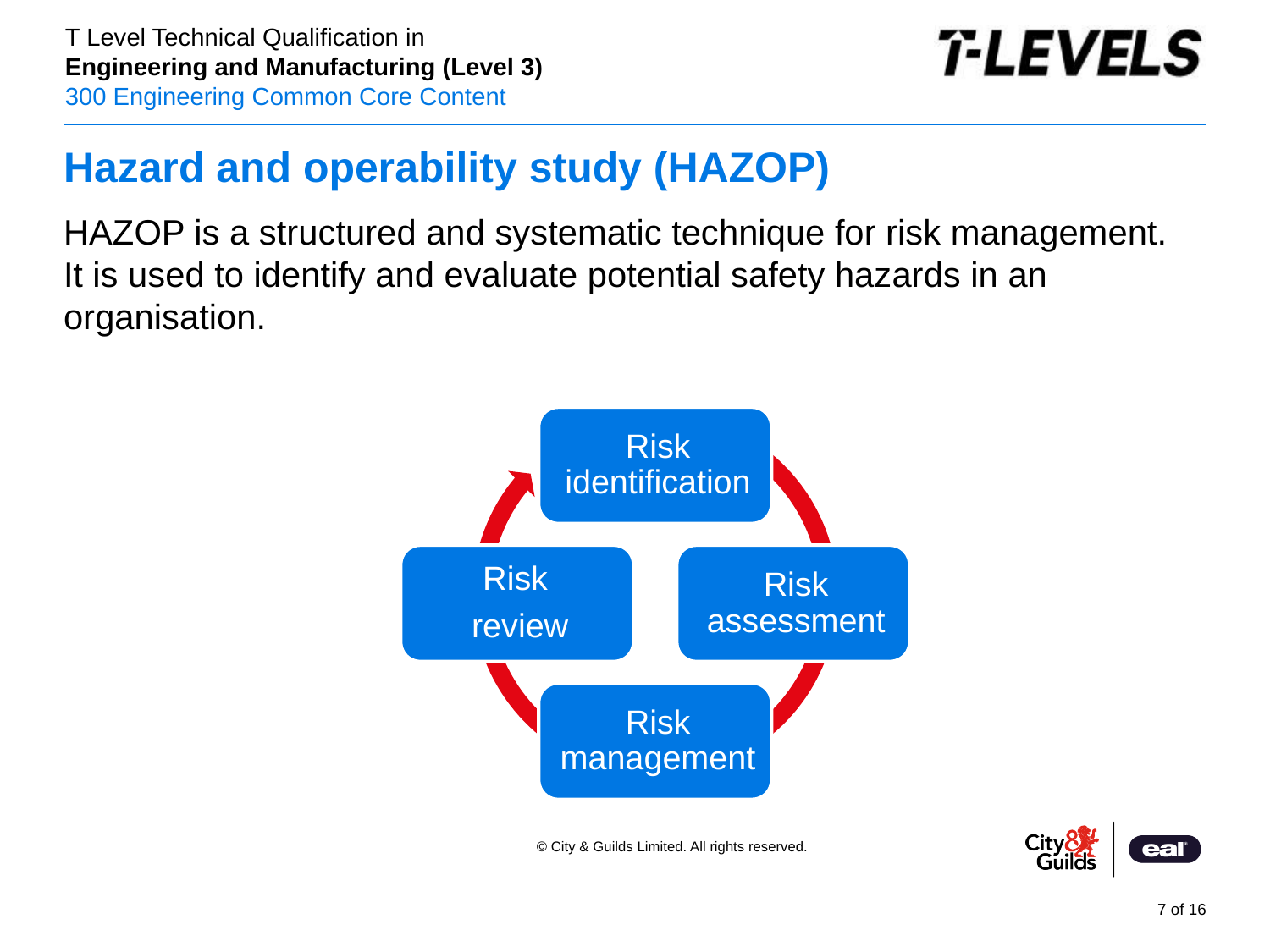

# Hazard and operability study (HAZOP)
HAZOP is a structured and systematic technique for risk management. It is used to identify and evaluate potential safety hazards in an organisation.

Risk identification
Risk assessment
Risk management
Risk
review